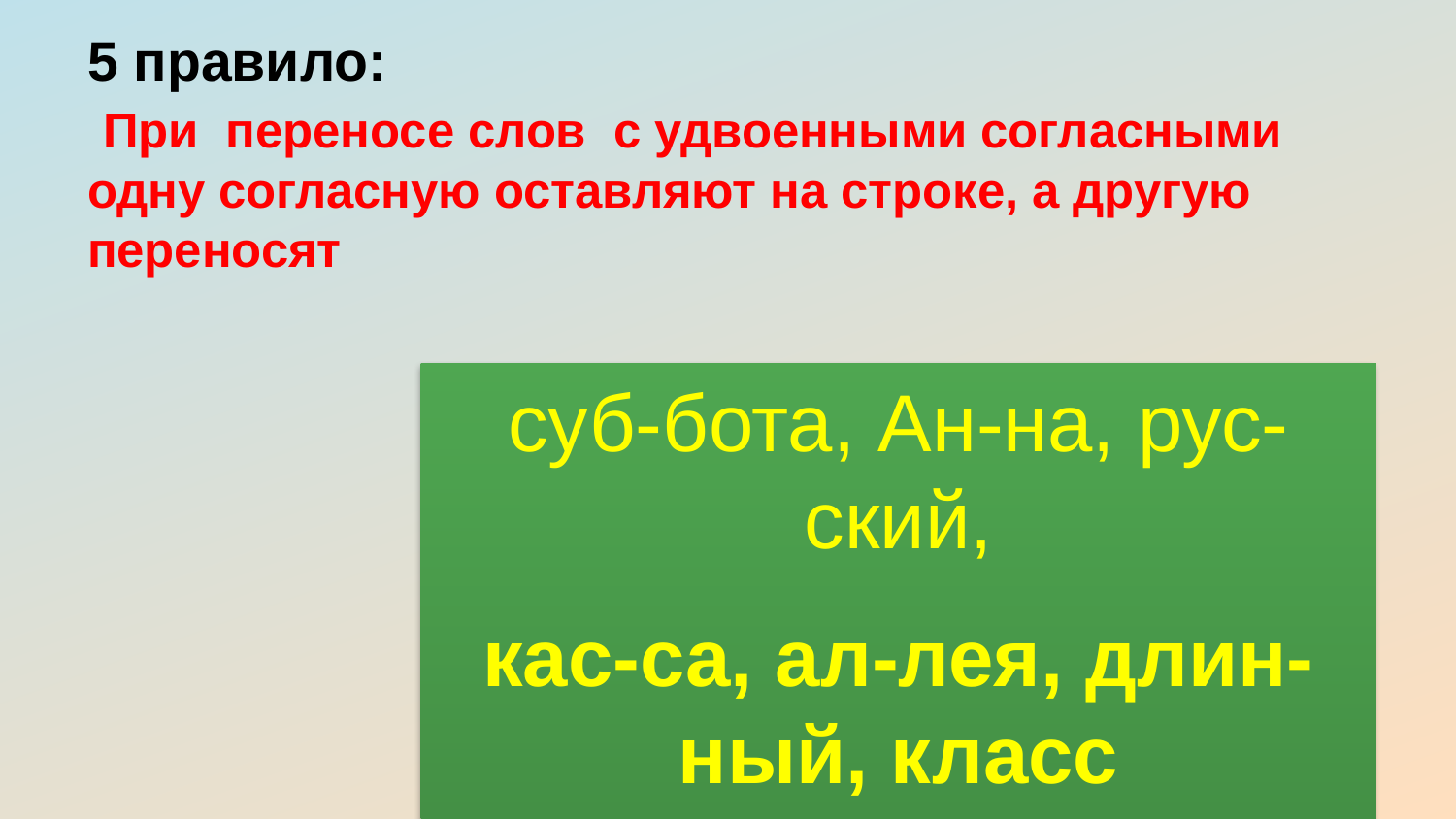

# 5 правило: При  переносе слов  с удвоенными согласными одну согласную оставляют на строке, а другую переносят
суб-бота, Ан-на, рус-ский,
кас-са, ал-лея, длин-ный, класс